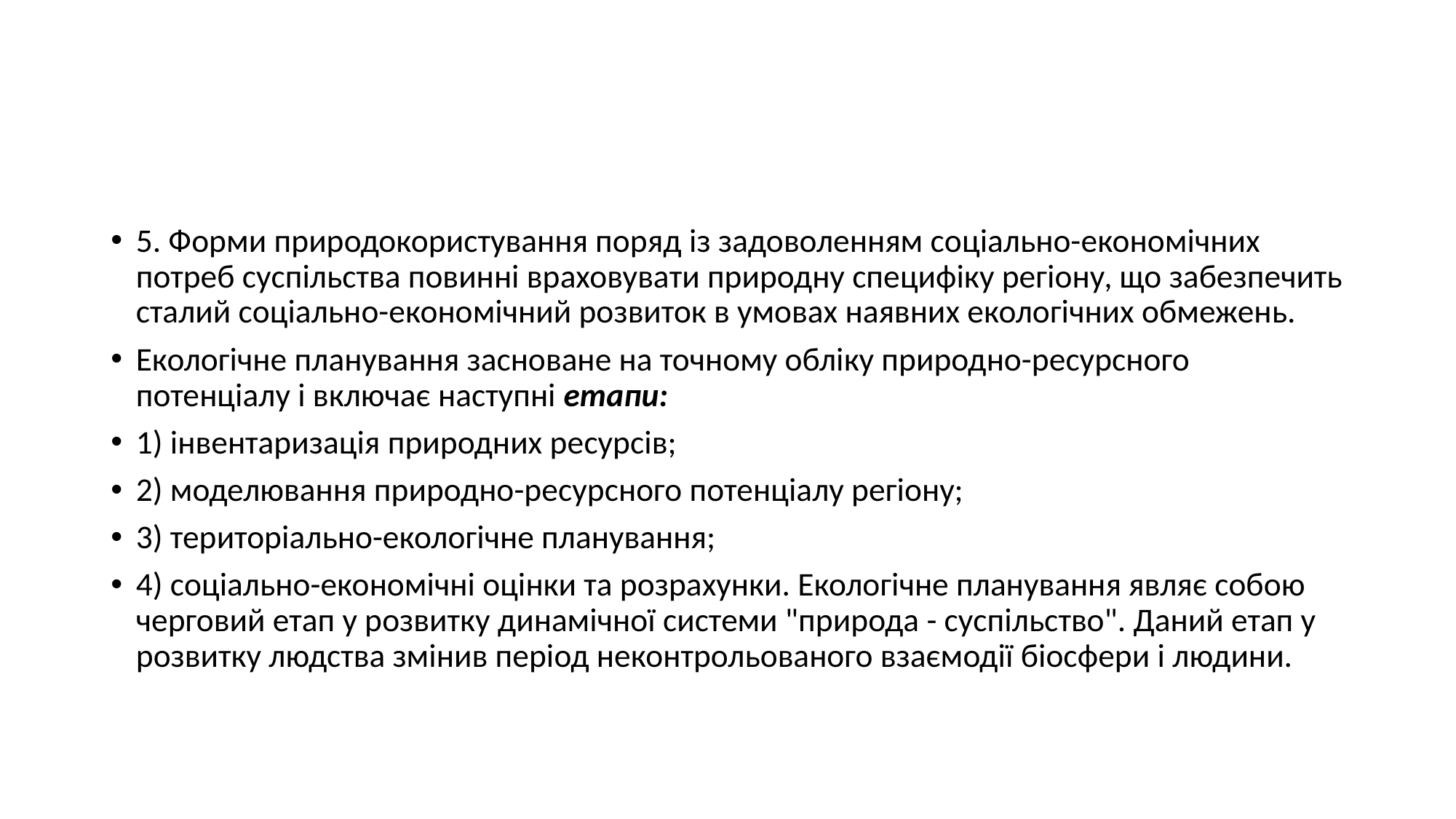

#
5. Форми природокористування поряд із задоволенням соціально-економічних потреб суспільства повинні враховувати природну специфіку регіону, що забезпечить сталий соціально-економічний розвиток в умовах наявних екологічних обмежень.
Екологічне планування засноване на точному обліку природно-ресурсного потенціалу і включає наступні етапи:
1) інвентаризація природних ресурсів;
2) моделювання природно-ресурсного потенціалу регіону;
3) територіально-екологічне планування;
4) соціально-економічні оцінки та розрахунки. Екологічне планування являє собою черговий етап у розвитку динамічної системи "природа - суспільство". Даний етап у розвитку людства змінив період неконтрольованого взаємодії біосфери і людини.